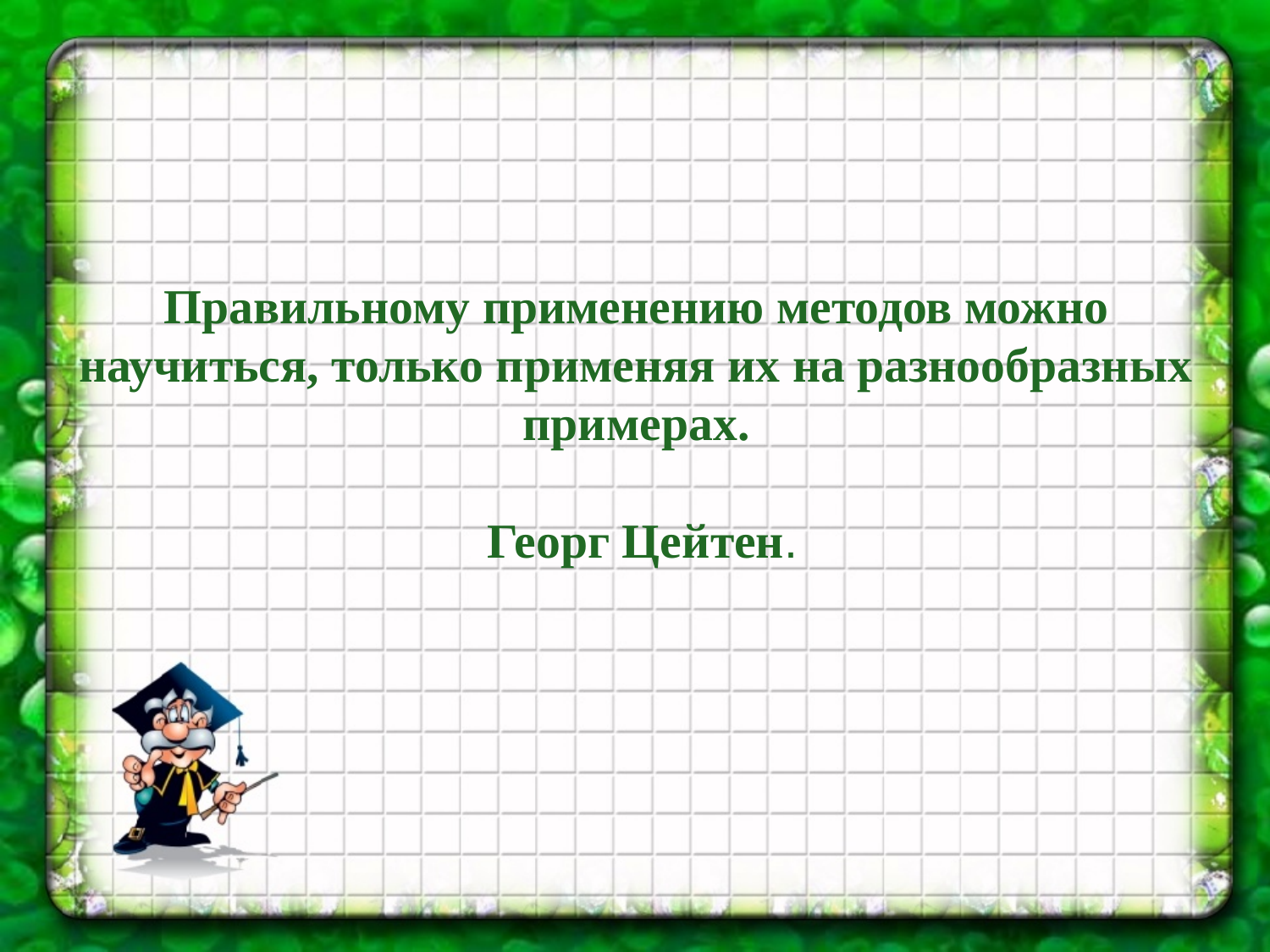

# Правильному применению методов можно научиться, только применяя их на разнообразных примерах. Георг Цейтен.